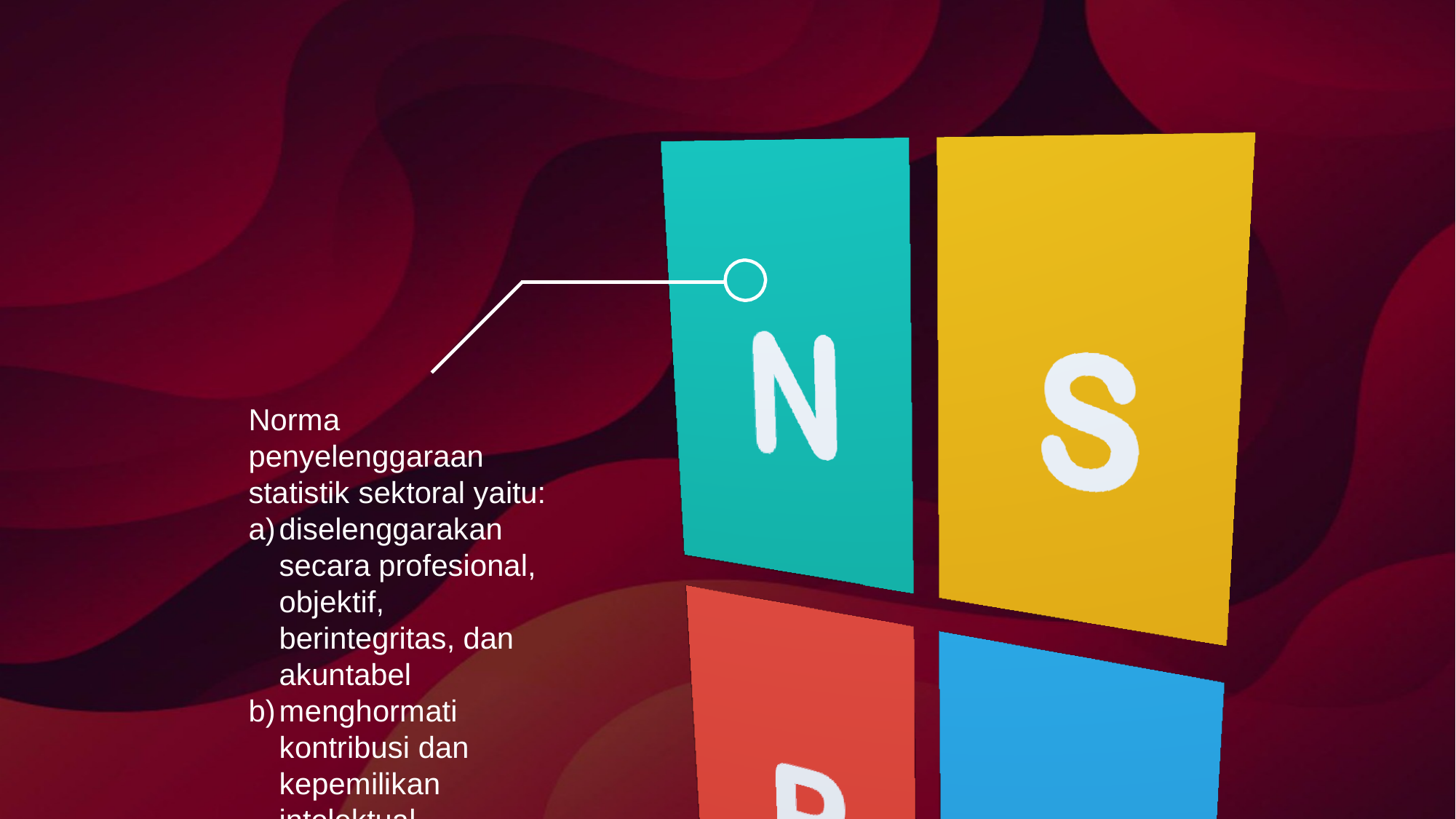

BADAN PUSAT STATISTIK PROV ACEH

Norma penyelenggaraan statistik sektoral yaitu:
diselenggarakan secara profesional, objektif, berintegritas, dan akuntabel
menghormati kontribusi dan kepemilikan intelektual